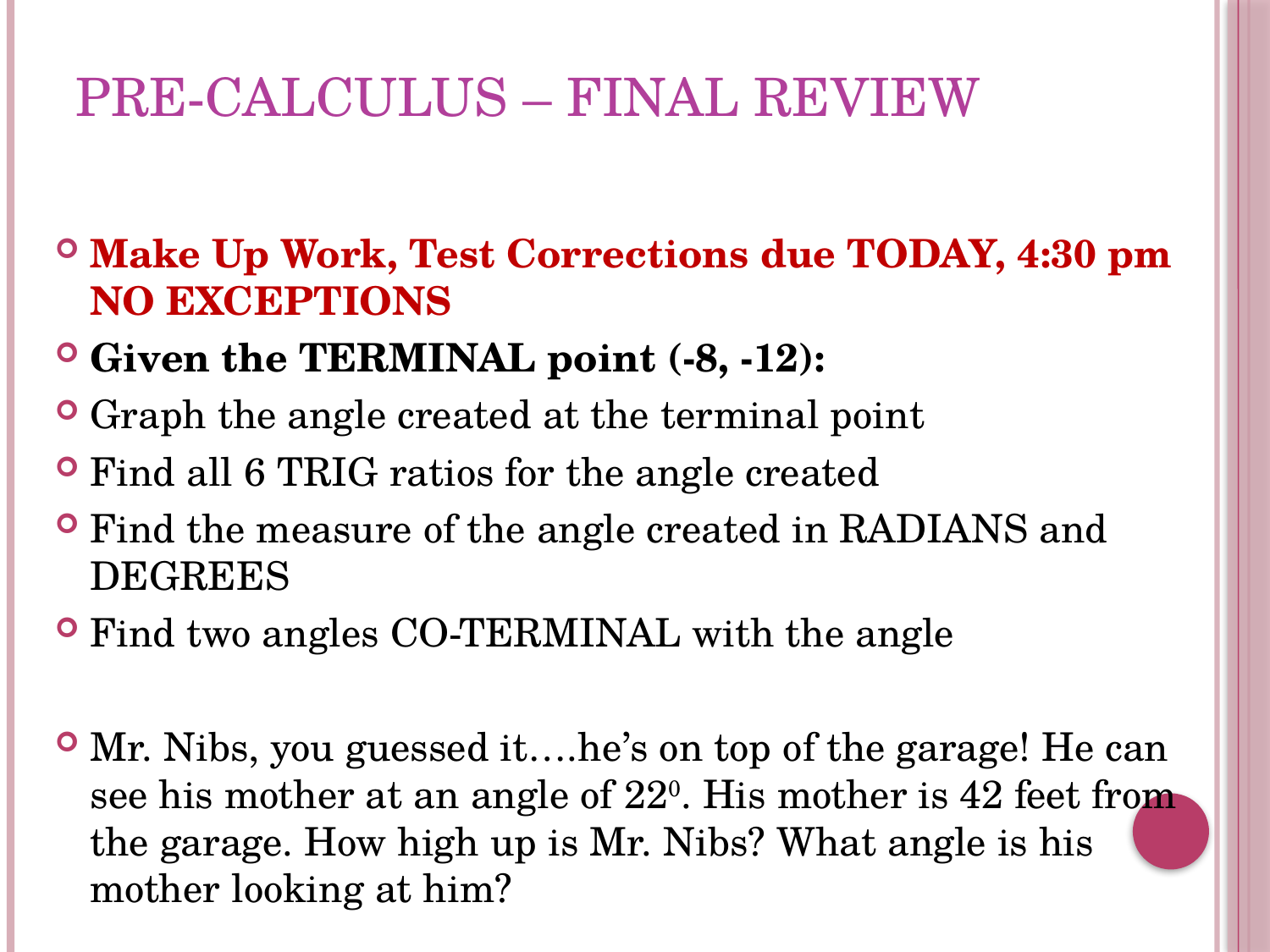

# Pre-Calculus – Final Review
Make Up Work, Test Corrections due TODAY, 4:30 pm NO EXCEPTIONS
Given the TERMINAL point (-8, -12):
Graph the angle created at the terminal point
Find all 6 TRIG ratios for the angle created
Find the measure of the angle created in RADIANS and DEGREES
Find two angles CO-TERMINAL with the angle

Mr. Nibs, you guessed it….he’s on top of the garage! He can see his mother at an angle of 220. His mother is 42 feet from the garage. How high up is Mr. Nibs? What angle is his mother looking at him?